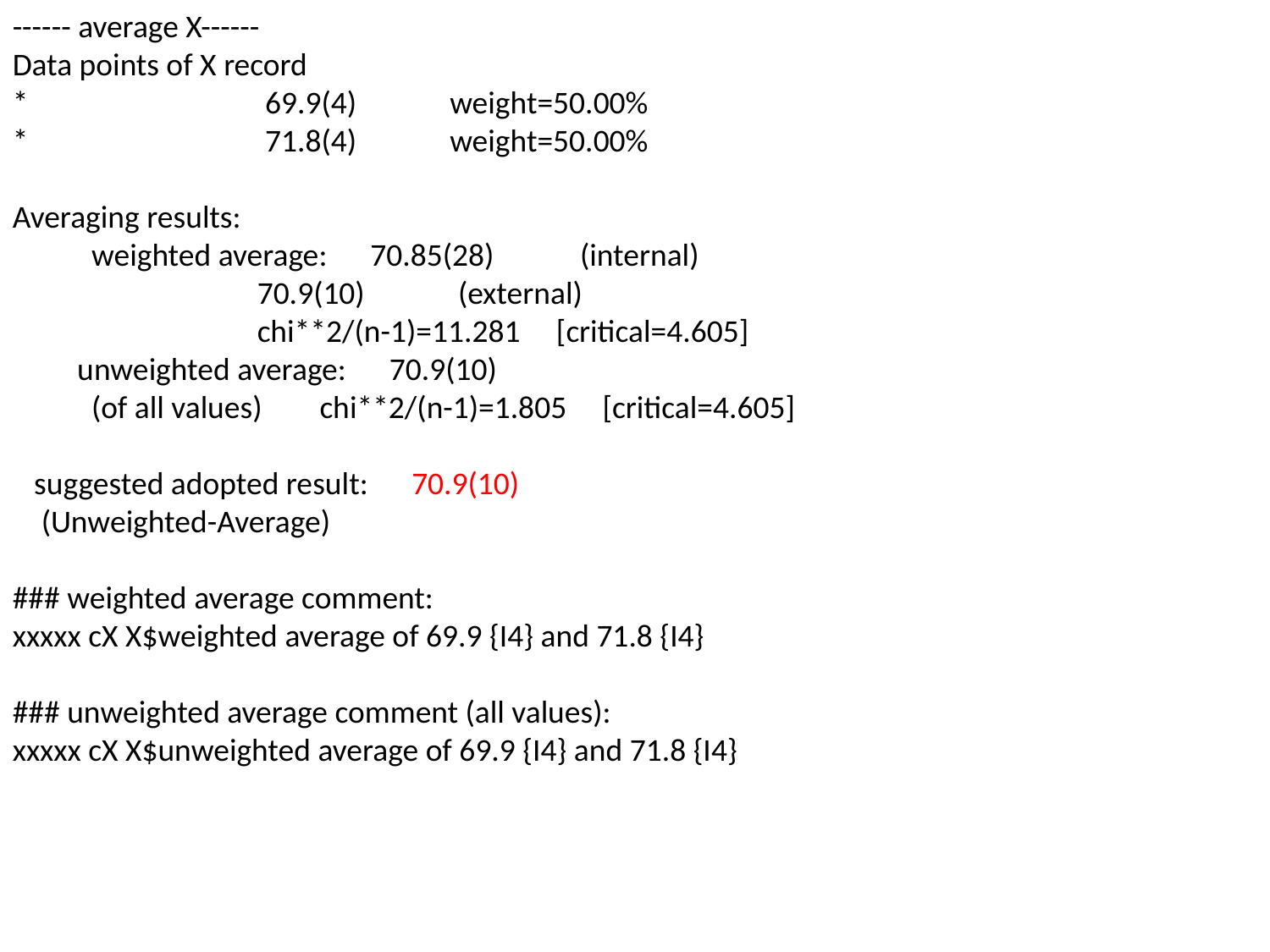

------ average X------
Data points of X record
*                                 69.9(4)             weight=50.00%
*                                 71.8(4)             weight=50.00%

Averaging results:
           weighted average:      70.85(28)            (internal)
                                  70.9(10)             (external)
                                  chi**2/(n-1)=11.281     [critical=4.605]
         unweighted average:      70.9(10)
           (of all values)        chi**2/(n-1)=1.805     [critical=4.605]

   suggested adopted result:      70.9(10)
    (Unweighted-Average)

### weighted average comment:
xxxxx cX X$weighted average of 69.9 {I4} and 71.8 {I4}

### unweighted average comment (all values):
xxxxx cX X$unweighted average of 69.9 {I4} and 71.8 {I4}